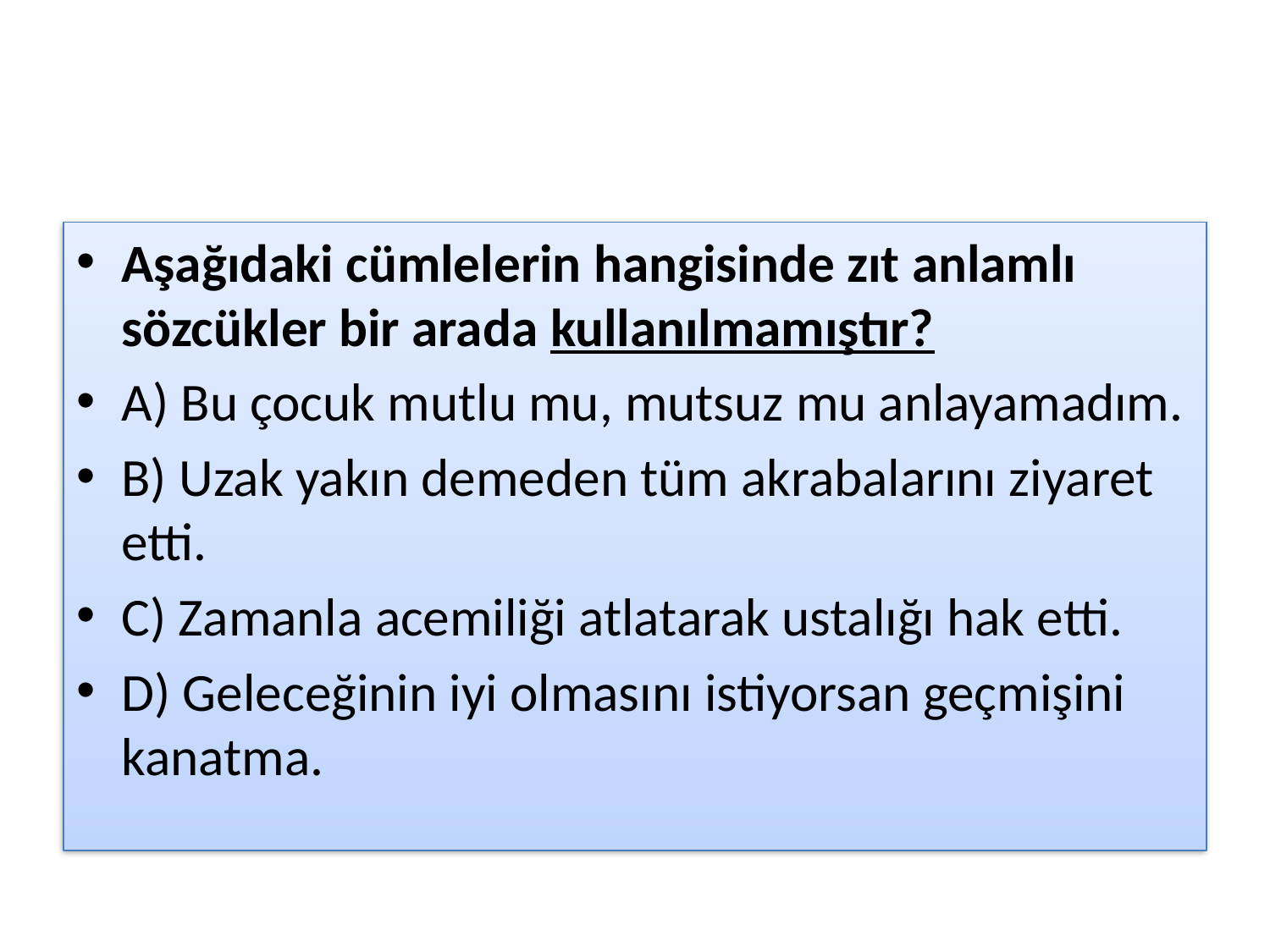

#
Aşağıdaki cümlelerin hangisinde zıt anlamlı sözcükler bir arada kullanılmamıştır?
A) Bu çocuk mutlu mu, mutsuz mu anlayamadım.
B) Uzak yakın demeden tüm akrabalarını ziyaret etti.
C) Zamanla acemiliği atlatarak ustalığı hak etti.
D) Geleceğinin iyi olmasını istiyorsan geçmişini kanatma.